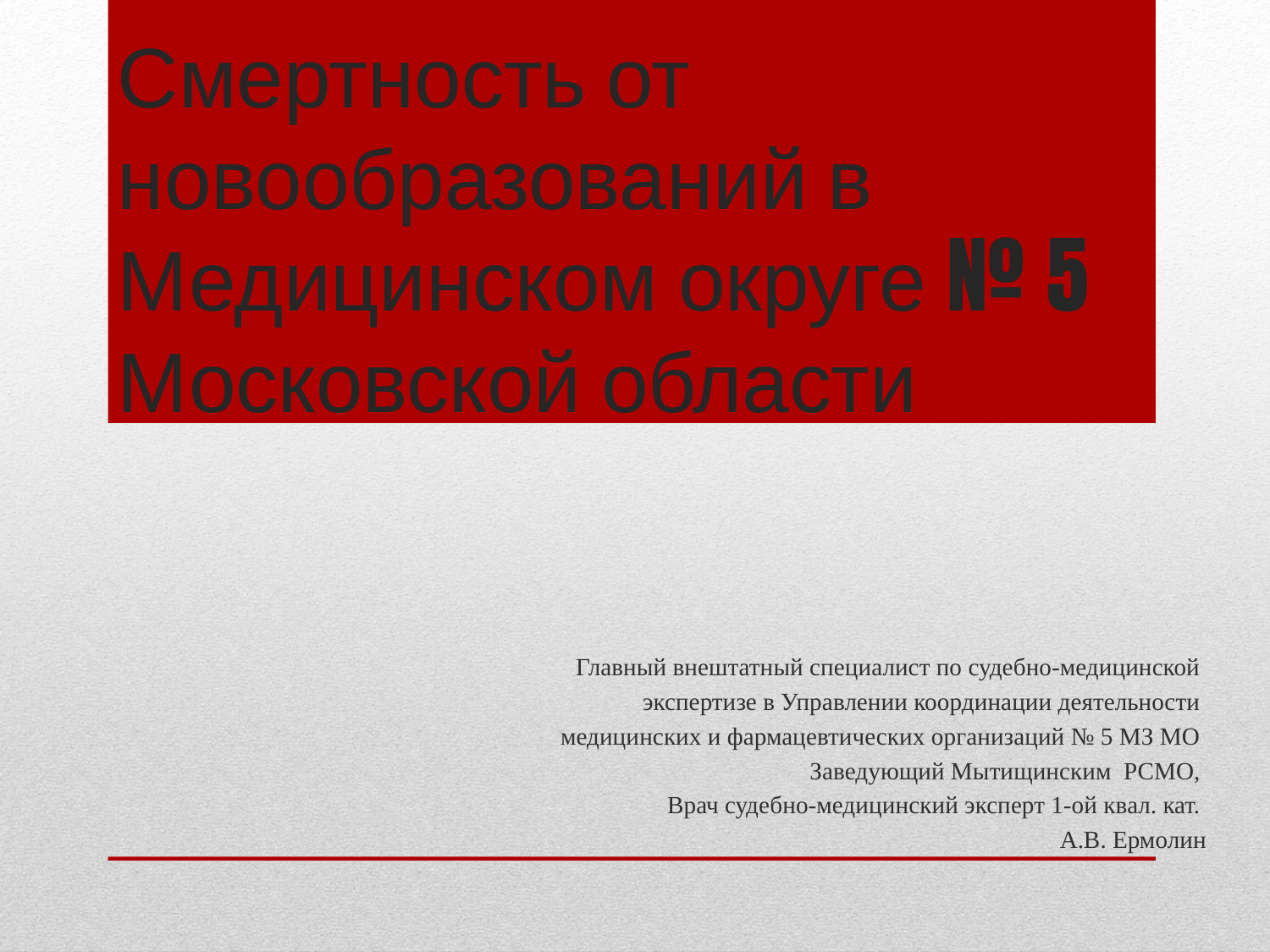

# Смертность от новообразований в Медицинском округе № 5 Московской области
Главный внештатный специалист по судебно-медицинской
экспертизе в Управлении координации деятельности
медицинских и фармацевтических организаций № 5 МЗ МО
Заведующий Мытищинским  РСМО,
Врач судебно-медицинский эксперт 1-ой квал. кат.
А.В. Ермолин